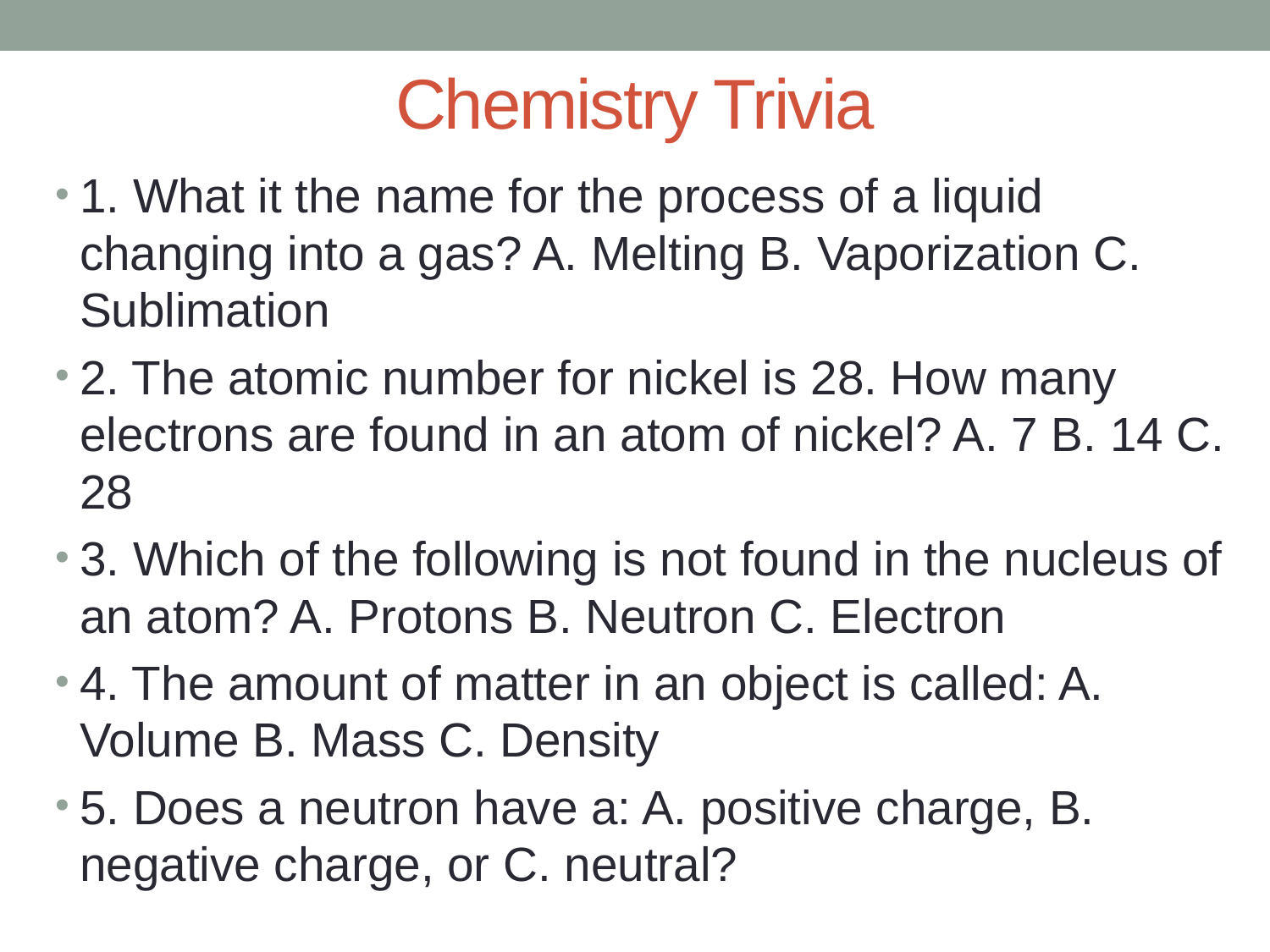

# Chemistry Trivia
1. What it the name for the process of a liquid changing into a gas? A. Melting B. Vaporization C. Sublimation
2. The atomic number for nickel is 28. How many electrons are found in an atom of nickel? A. 7 B. 14 C. 28
3. Which of the following is not found in the nucleus of an atom? A. Protons B. Neutron C. Electron
4. The amount of matter in an object is called: A. Volume B. Mass C. Density
5. Does a neutron have a: A. positive charge, B. negative charge, or C. neutral?